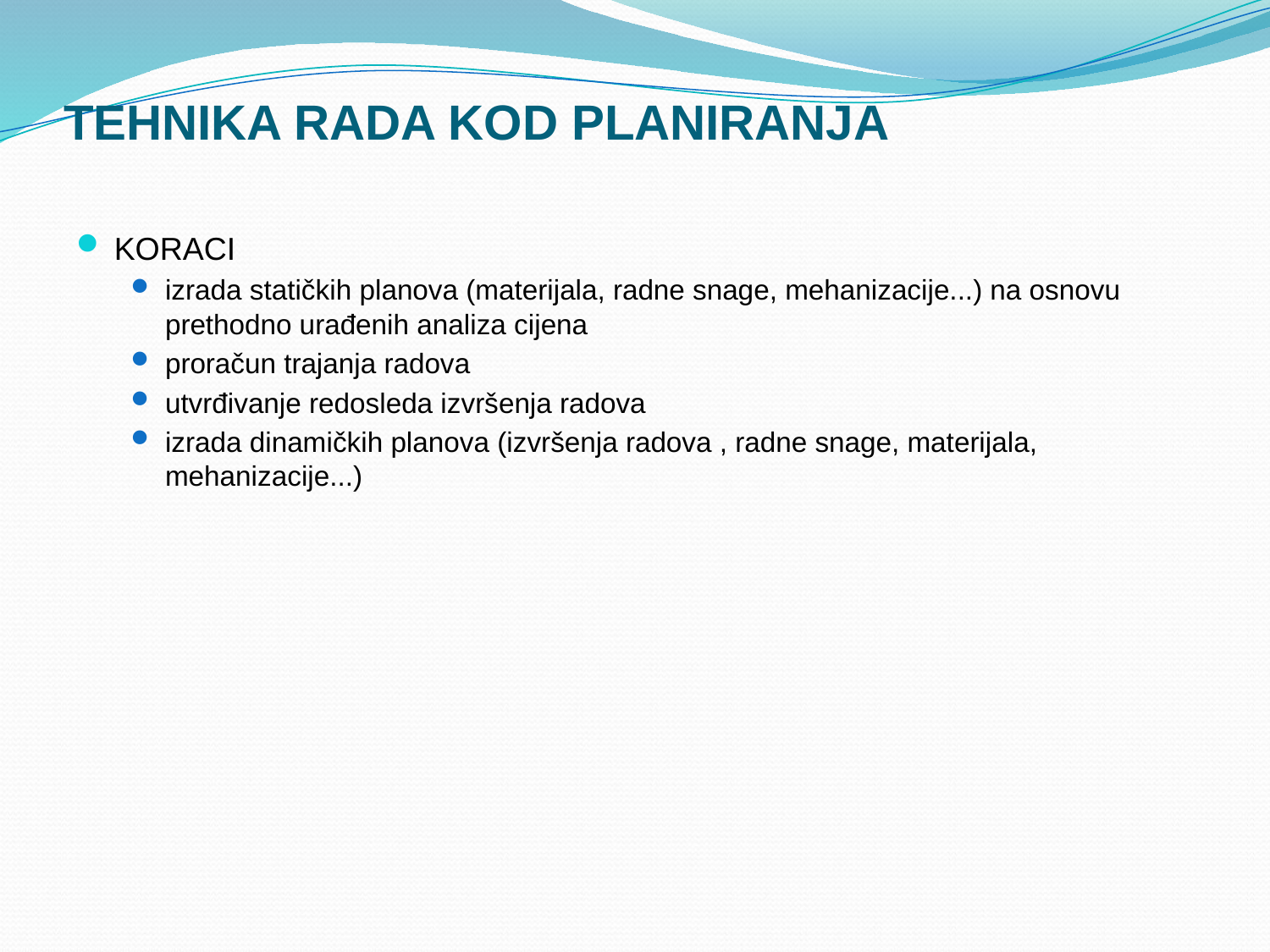

# TEHNIKA RADA KOD PLANIRANJA
KORACI
izrada statičkih planova (materijala, radne snage, mehanizacije...) na osnovu prethodno urađenih analiza cijena
proračun trajanja radova
utvrđivanje redosleda izvršenja radova
izrada dinamičkih planova (izvršenja radova , radne snage, materijala, mehanizacije...)